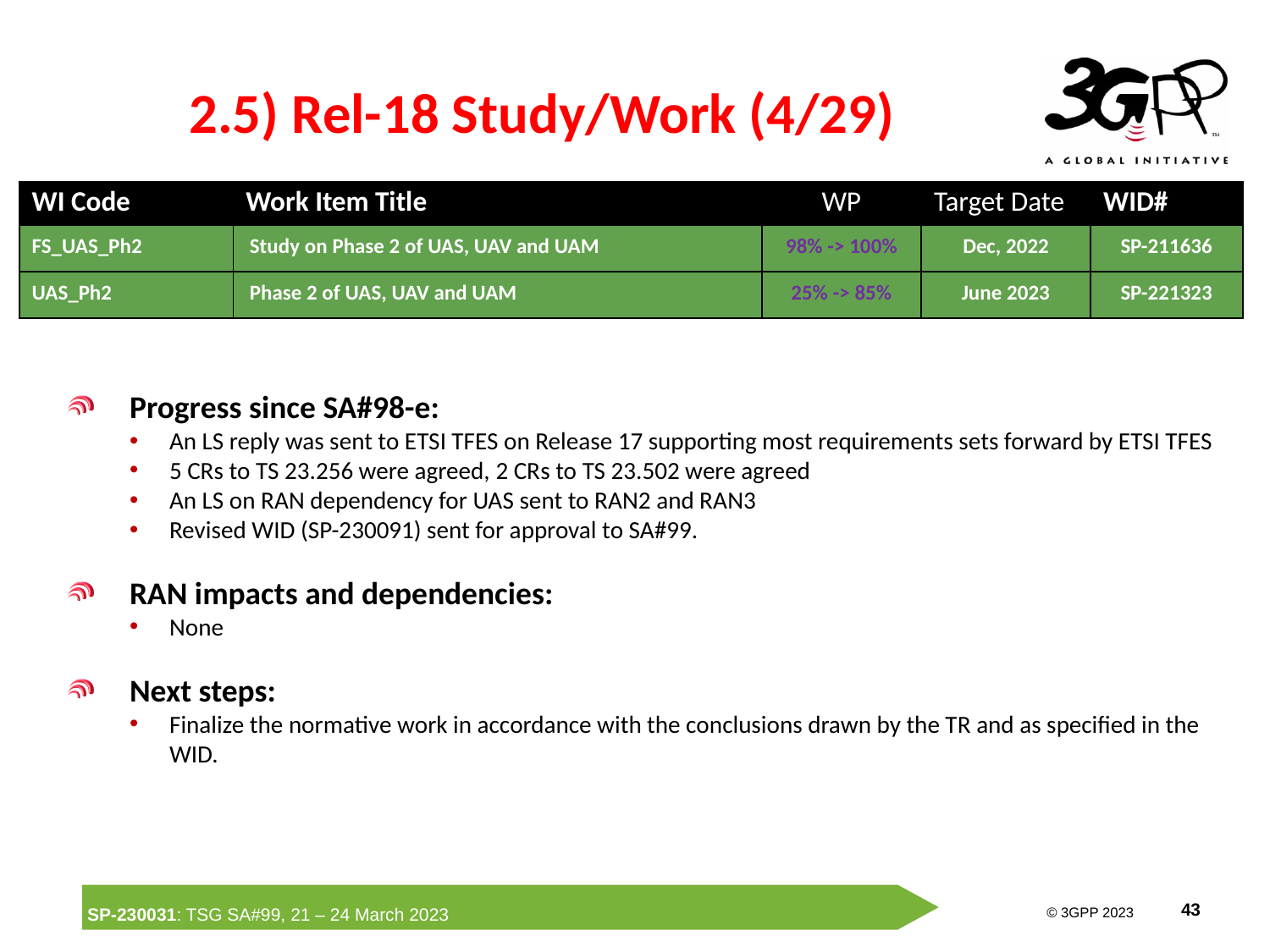

# 2.5) Rel-18 Study/Work (4/29)
| WI Code | Work Item Title | WP | Target Date | WID# |
| --- | --- | --- | --- | --- |
| FS\_UAS\_Ph2 | Study on Phase 2 of UAS, UAV and UAM | 98% -> 100% | Dec, 2022 | SP-211636 |
| UAS\_Ph2 | Phase 2 of UAS, UAV and UAM | 25% -> 85% | June 2023 | SP-221323 |
Progress since SA#98-e:
An LS reply was sent to ETSI TFES on Release 17 supporting most requirements sets forward by ETSI TFES
5 CRs to TS 23.256 were agreed, 2 CRs to TS 23.502 were agreed
An LS on RAN dependency for UAS sent to RAN2 and RAN3
Revised WID (SP-230091) sent for approval to SA#99.

RAN impacts and dependencies:
None

Next steps:
Finalize the normative work in accordance with the conclusions drawn by the TR and as specified in the WID.